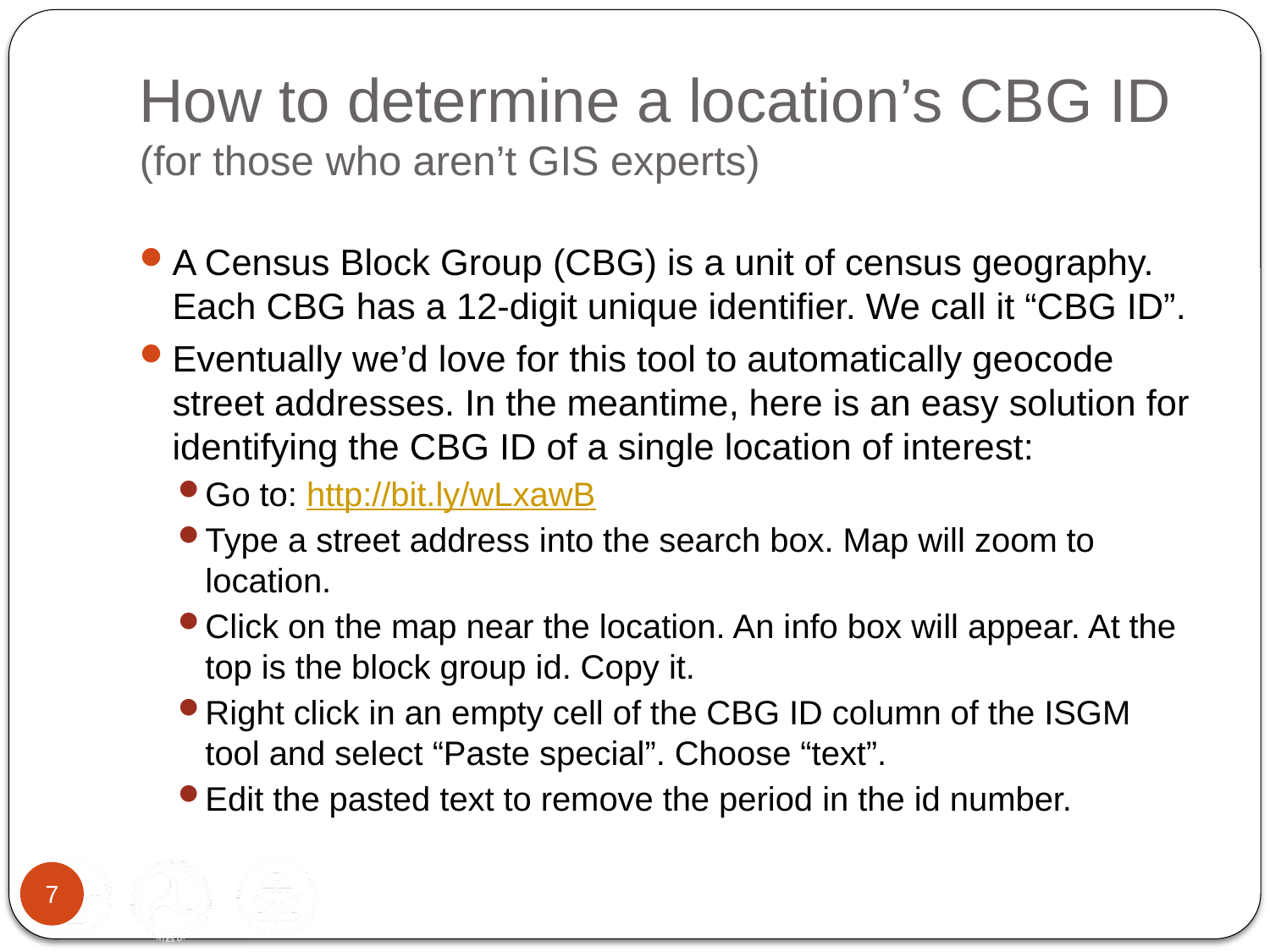

# How to determine a location’s CBG ID (for those who aren’t GIS experts)
A Census Block Group (CBG) is a unit of census geography. Each CBG has a 12-digit unique identifier. We call it “CBG ID”.
Eventually we’d love for this tool to automatically geocode street addresses. In the meantime, here is an easy solution for identifying the CBG ID of a single location of interest:
Go to: http://bit.ly/wLxawB
Type a street address into the search box. Map will zoom to location.
Click on the map near the location. An info box will appear. At the top is the block group id. Copy it.
Right click in an empty cell of the CBG ID column of the ISGM tool and select “Paste special”. Choose “text”.
Edit the pasted text to remove the period in the id number.

7